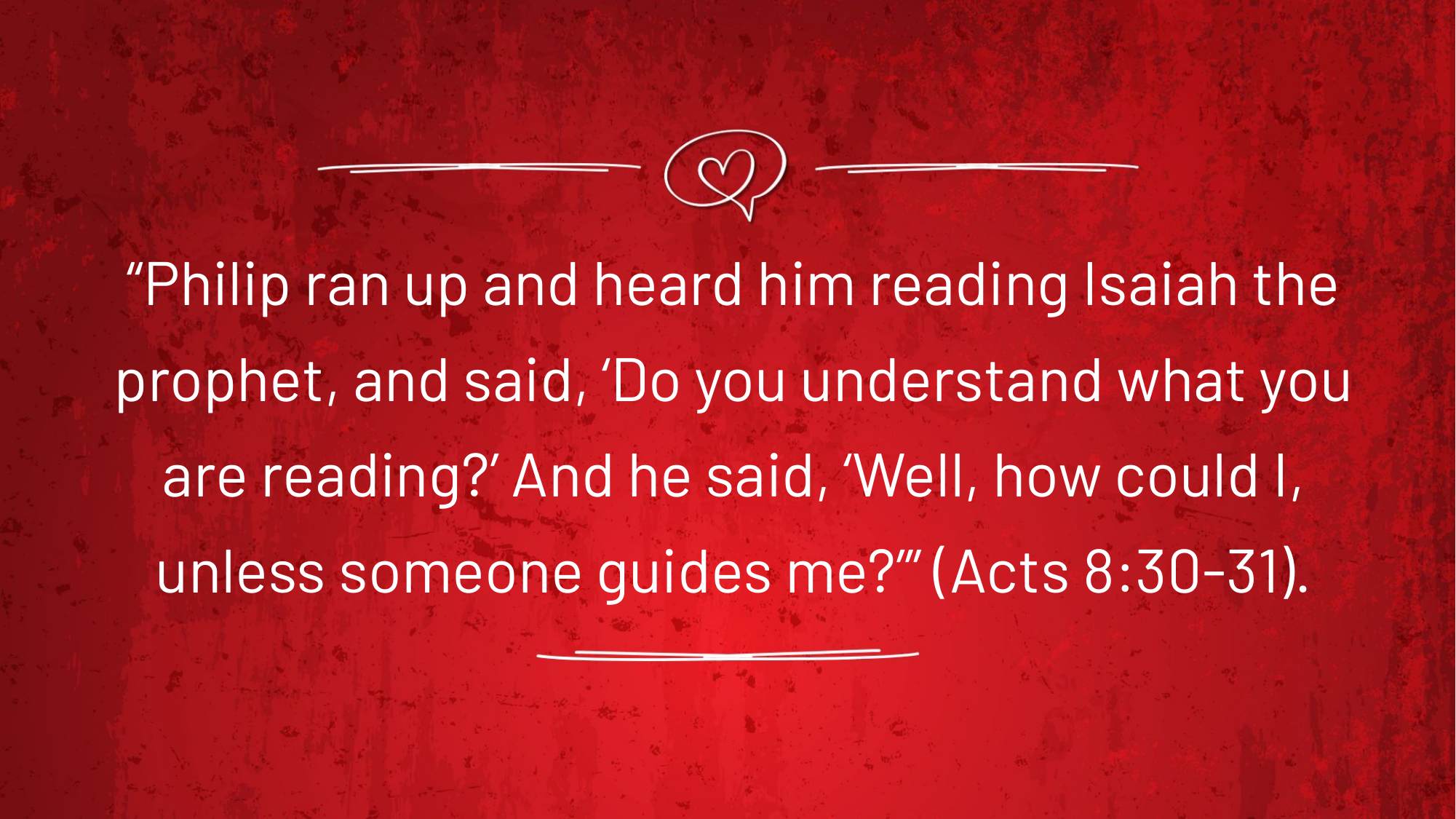

# “Philip ran up and heard him reading Isaiah the prophet, and said, ‘Do you understand what you are reading?’ And he said, ‘Well, how could I, unless someone guides me?’” (Acts 8:30-31).